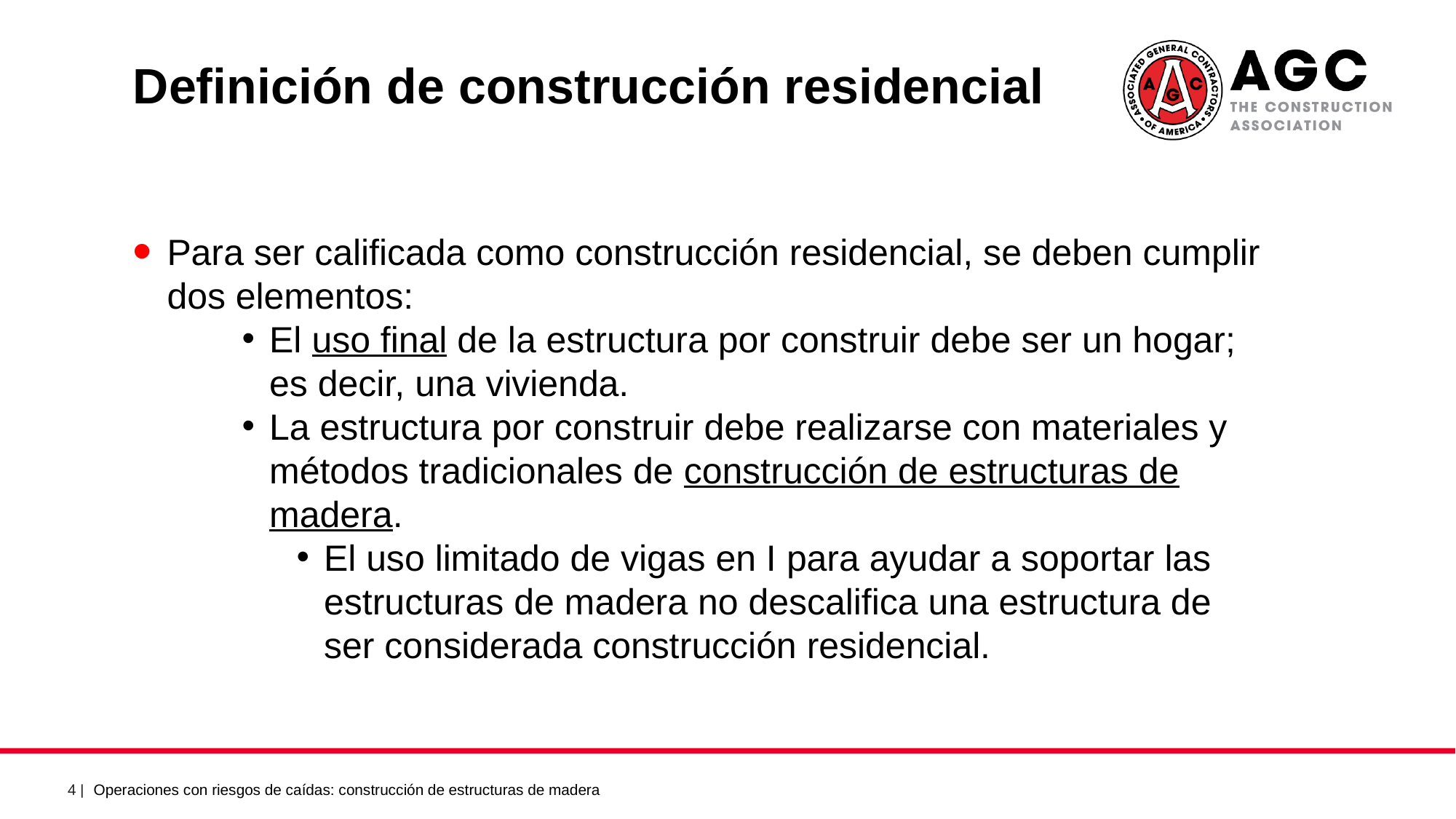

Definición de construcción residencial
Para ser calificada como construcción residencial, se deben cumplir dos elementos:
El uso final de la estructura por construir debe ser un hogar; es decir, una vivienda.
La estructura por construir debe realizarse con materiales y métodos tradicionales de construcción de estructuras de madera.
El uso limitado de vigas en I para ayudar a soportar las estructuras de madera no descalifica una estructura de ser considerada construcción residencial.
Operaciones con riesgos de caídas: construcción de estructuras de madera